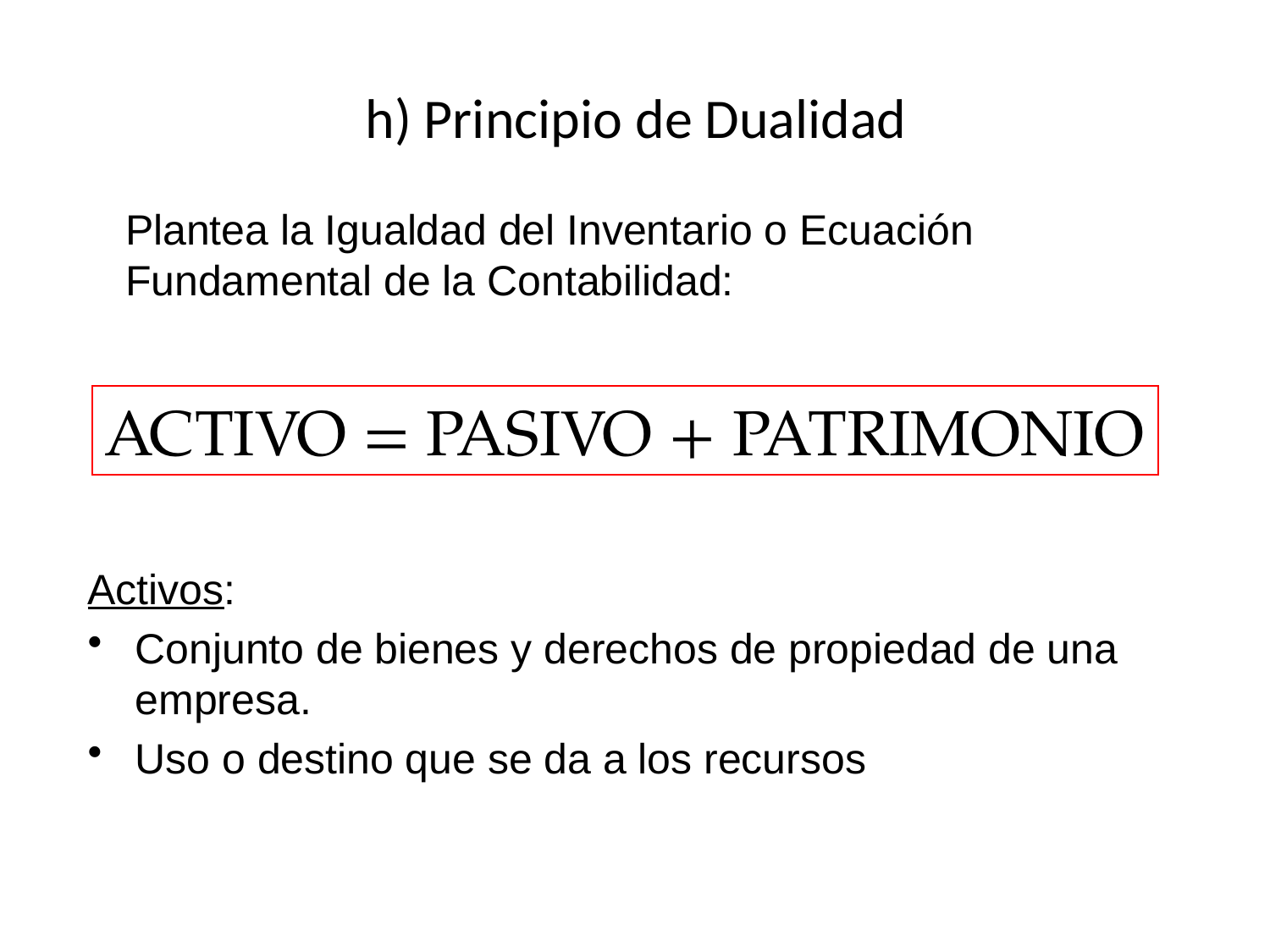

# h) Principio de Dualidad
	Plantea la Igualdad del Inventario o Ecuación Fundamental de la Contabilidad:
ACTIVO = PASIVO + PATRIMONIO
Activos:
Conjunto de bienes y derechos de propiedad de una empresa.
Uso o destino que se da a los recursos